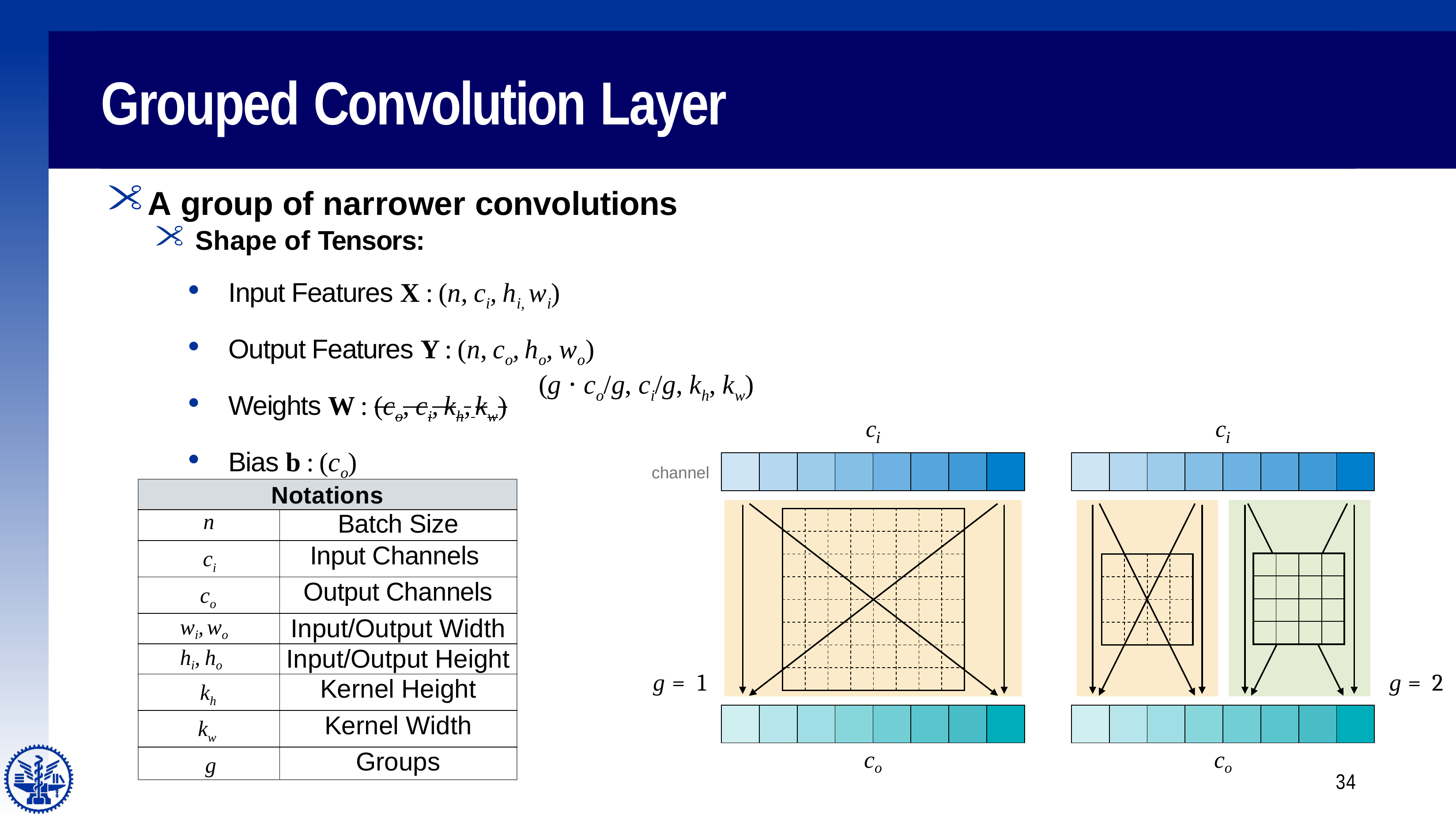

# Grouped Convolution Layer
A group of narrower convolutions
Shape of Tensors:
Input Features X : (n, ci, hi, wi)
Output Features Y : (n, co, ho, wo)
Weights W : (co, ci, kh, kw)
Bias b : (co)

(g ⋅ co/g, ci/g, kh, kw)

c
c
i
i
|  |  |  |  |  |  |  |  |
| --- | --- | --- | --- | --- | --- | --- | --- |
|  |  |  |  |  |  |  |  |
| --- | --- | --- | --- | --- | --- | --- | --- |
channel
| Notations |  |
| --- | --- |
| n | Batch Size |
| ci | Input Channels |
| co | Output Channels |
| wi, wo | Input/Output Width |
| hi, ho | Input/Output Height |
| kh | Kernel Height |
| kw | Kernel Width |
| g | Groups |

|  |  |  |  |
| --- | --- | --- | --- |
|  |  |  |  |
|  |  |  |  |
|  |  |  |  |
g = 1
g = 2
|  |  |  |  |  |  |  |  |
| --- | --- | --- | --- | --- | --- | --- | --- |
|  |  |  |  |  |  |  |  |
| --- | --- | --- | --- | --- | --- | --- | --- |
co
co
34